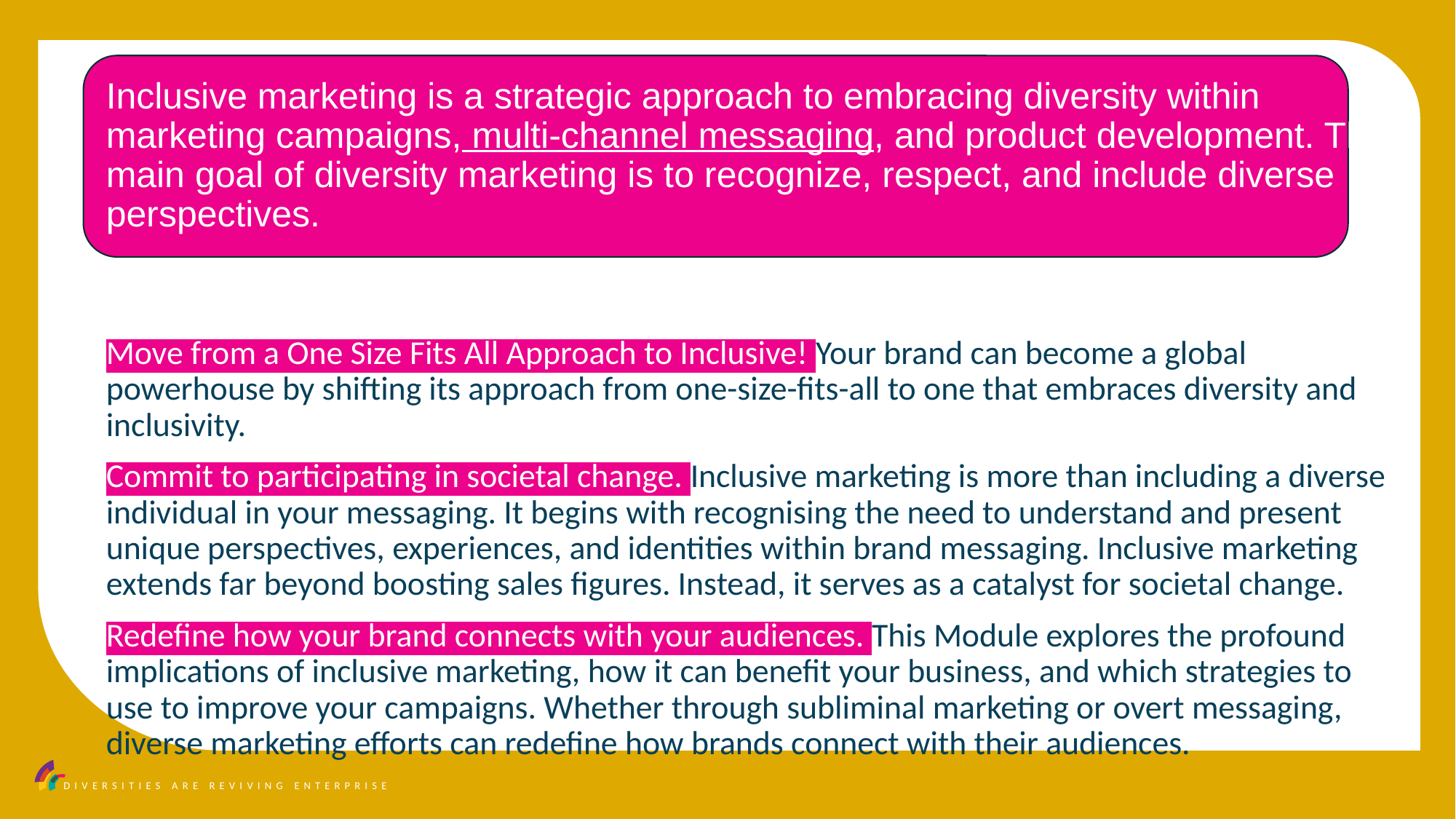

Inclusive marketing is a strategic approach to embracing diversity within marketing campaigns, multi-channel messaging, and product development. The main goal of diversity marketing is to recognize, respect, and include diverse perspectives.

Move from a One Size Fits All Approach to Inclusive! Your brand can become a global powerhouse by shifting its approach from one-size-fits-all to one that embraces diversity and inclusivity.
Commit to participating in societal change. Inclusive marketing is more than including a diverse individual in your messaging. It begins with recognising the need to understand and present unique perspectives, experiences, and identities within brand messaging. Inclusive marketing extends far beyond boosting sales figures. Instead, it serves as a catalyst for societal change.
Redefine how your brand connects with your audiences. This Module explores the profound implications of inclusive marketing, how it can benefit your business, and which strategies to use to improve your campaigns. Whether through subliminal marketing or overt messaging, diverse marketing efforts can redefine how brands connect with their audiences.